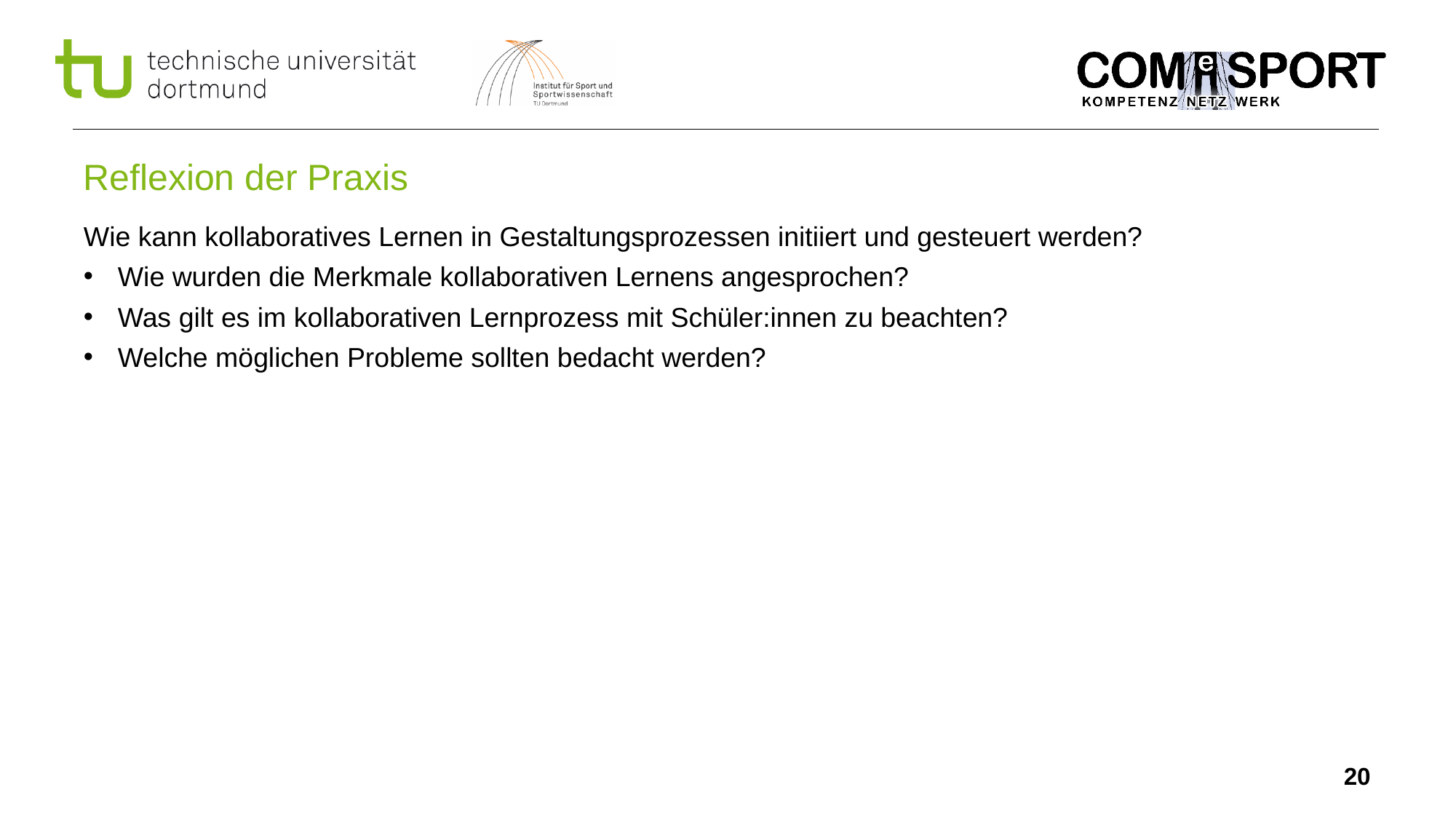

# Reflexion der Praxis
Wie kann kollaboratives Lernen in Gestaltungsprozessen initiiert und gesteuert werden?
Wie wurden die Merkmale kollaborativen Lernens angesprochen?
Was gilt es im kollaborativen Lernprozess mit Schüler:innen zu beachten?
Welche möglichen Probleme sollten bedacht werden?

20